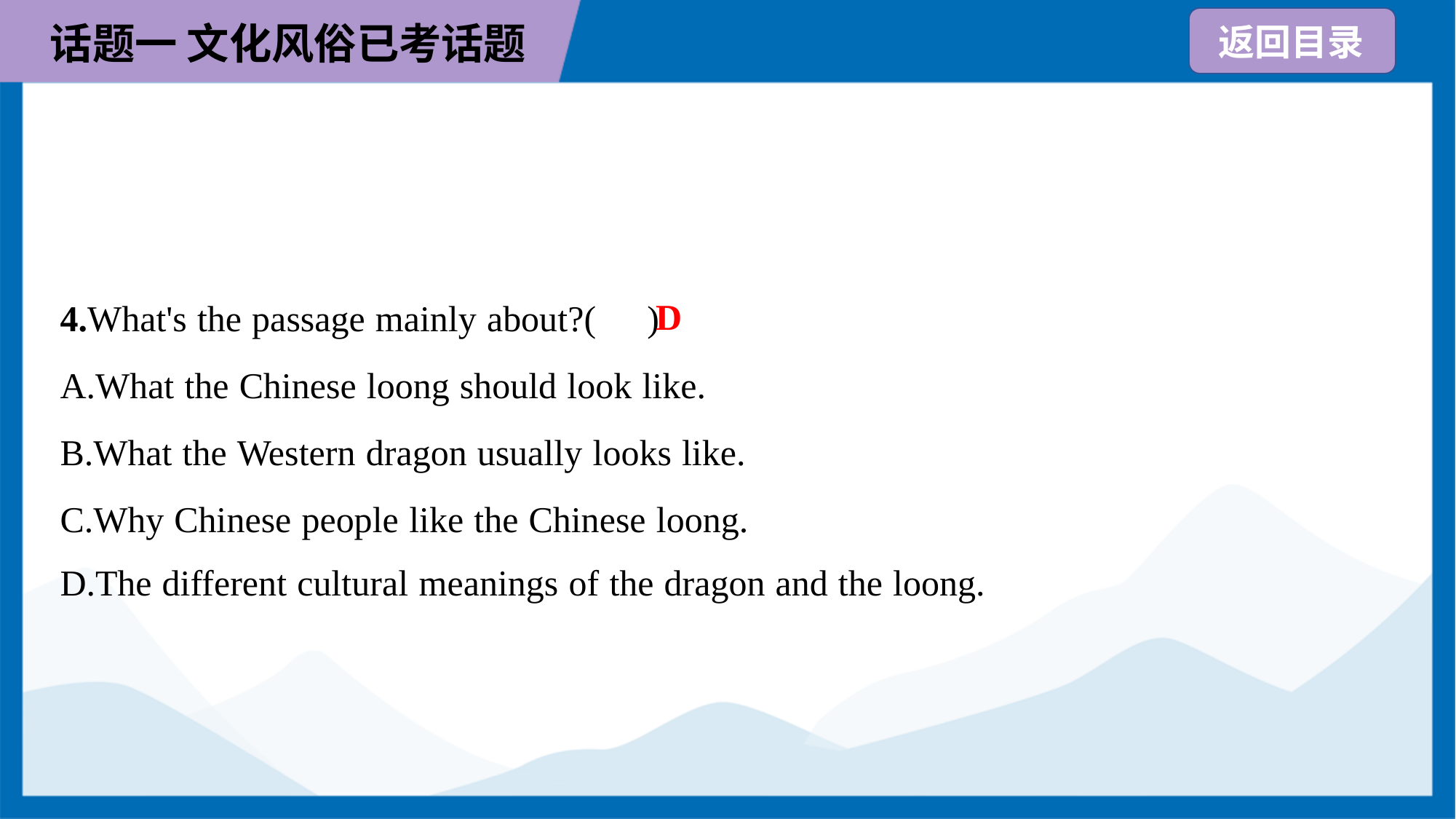

D
4.What's the passage mainly about?(     )
A.What the Chinese loong should look like.
B.What the Western dragon usually looks like.
C.Why Chinese people like the Chinese loong.
D.The different cultural meanings of the dragon and the loong.